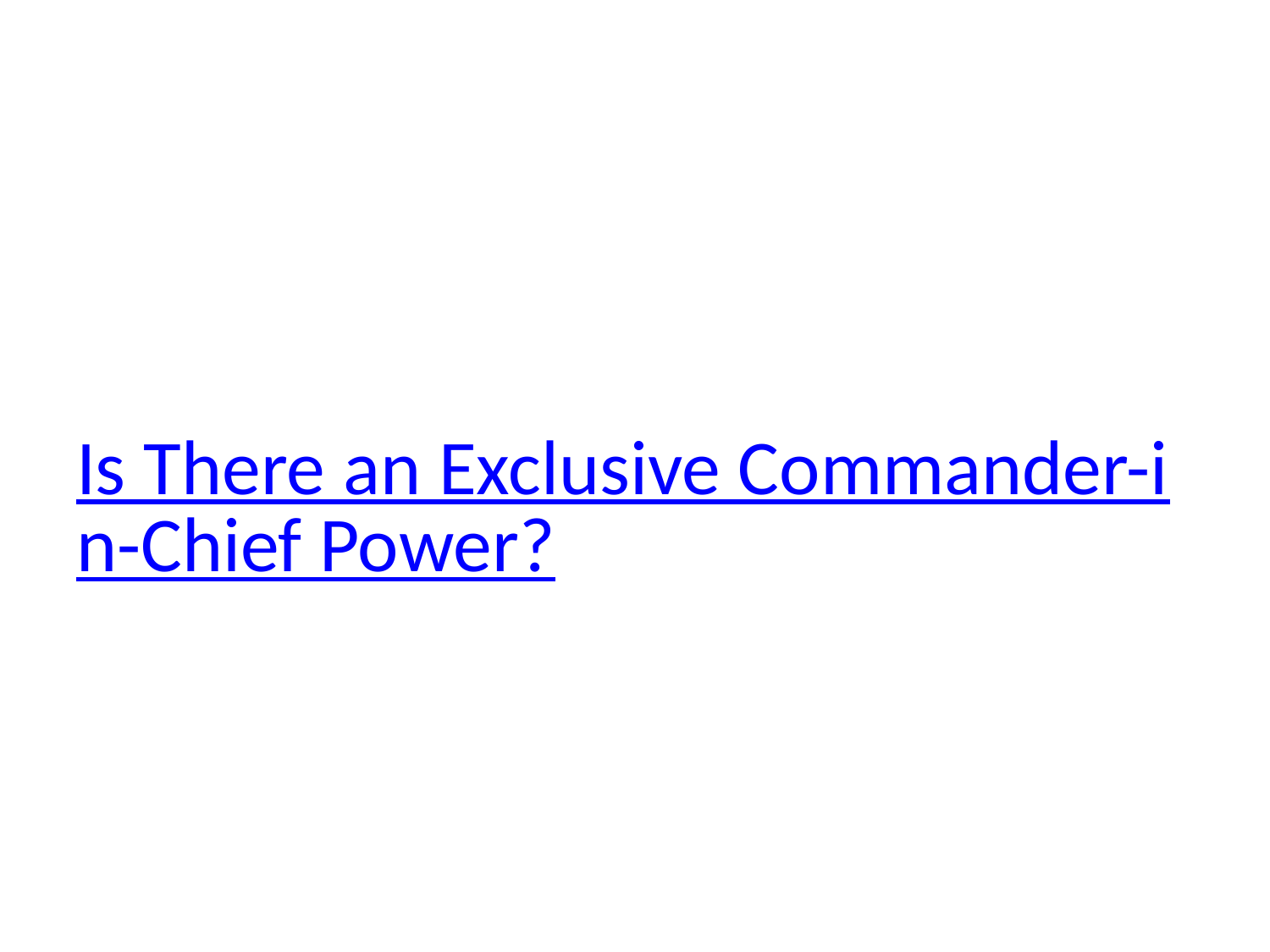

# Is There an Exclusive Commander-in-Chief Power?